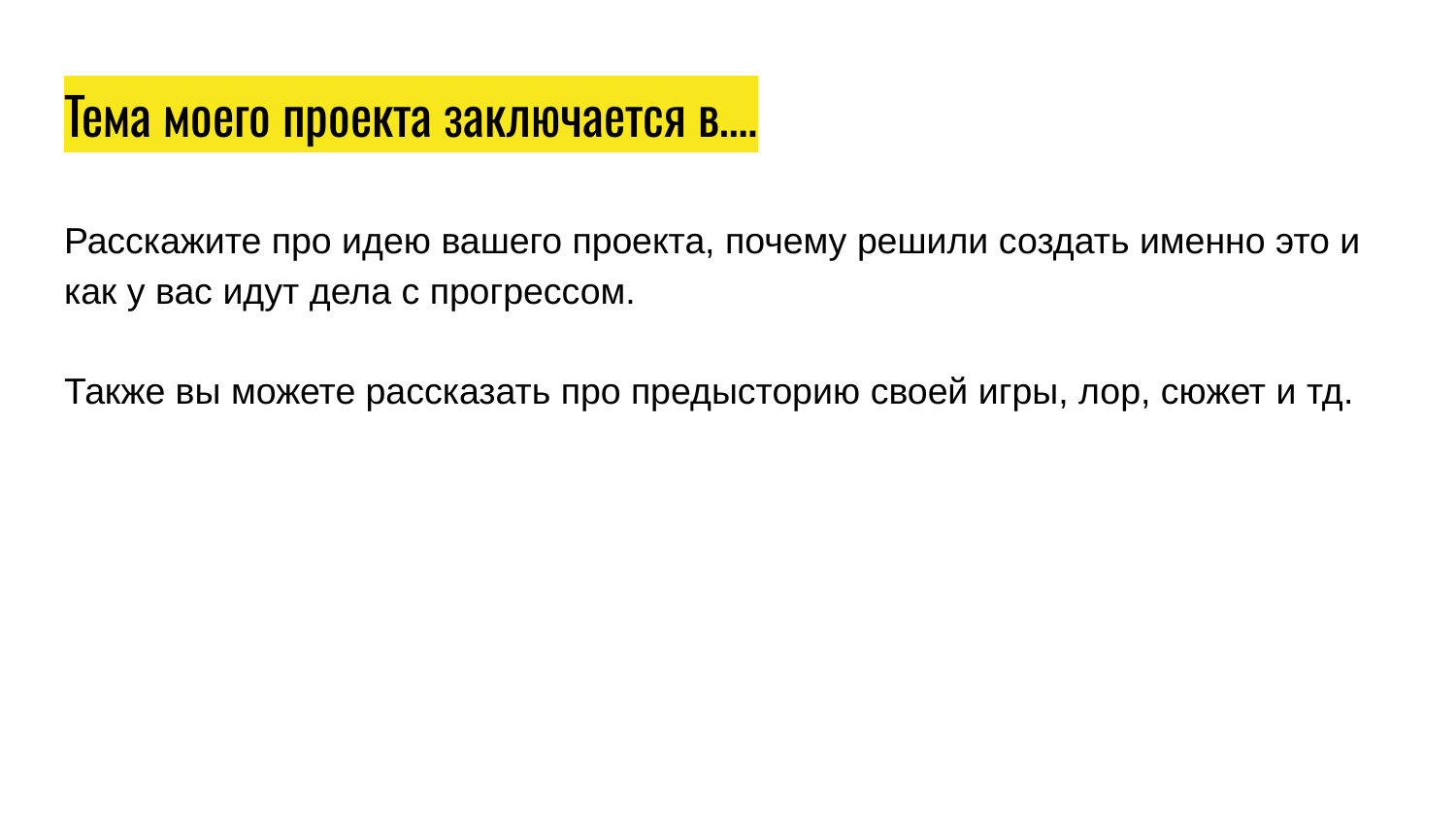

# Тема моего проекта заключается в….
Расскажите про идею вашего проекта, почему решили создать именно это и как у вас идут дела с прогрессом.
Также вы можете рассказать про предысторию своей игры, лор, сюжет и тд.